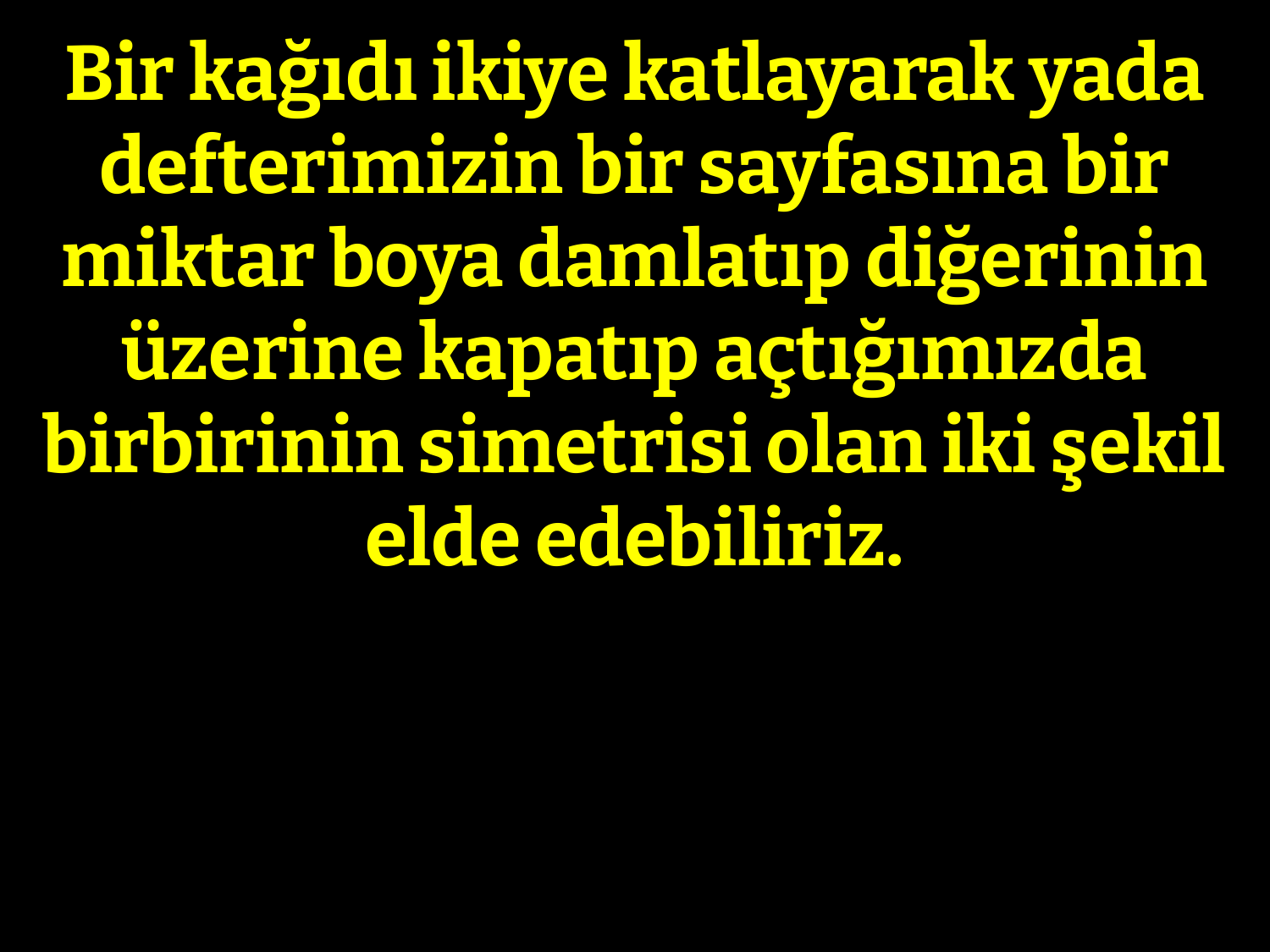

Bir kağıdı ikiye katlayarak yada defterimizin bir sayfasına bir miktar boya damlatıp diğerinin üzerine kapatıp açtığımızda birbirinin simetrisi olan iki şekil elde edebiliriz.
#